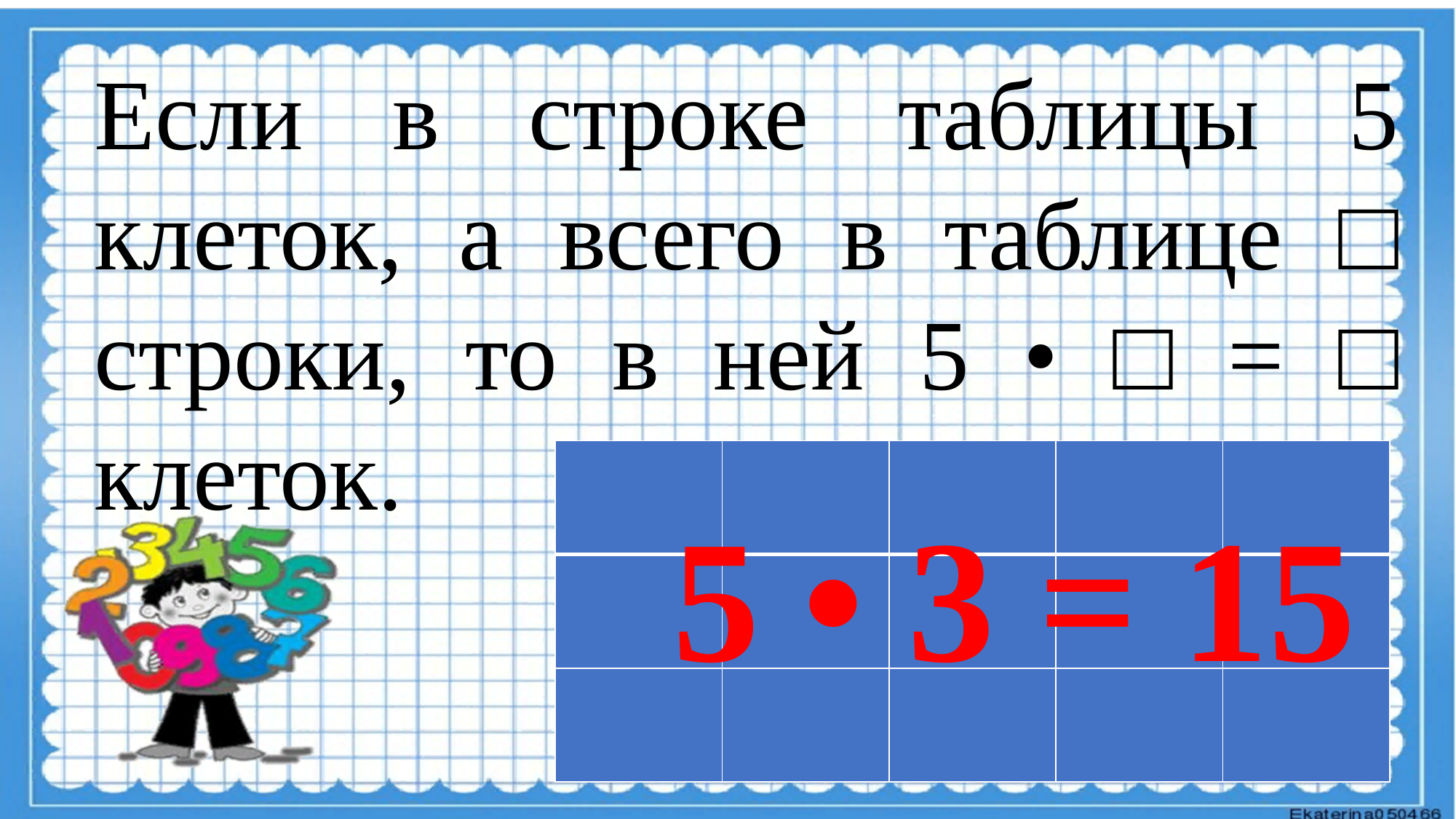

Если в строке таблицы 5 клеток, а всего в таблице □ строки, то в ней 5 • □ = □ клеток.
|  |  |  |  |  |
| --- | --- | --- | --- | --- |
|  |  |  |  |  |
|  |  |  |  |  |
5 • 3 = 15